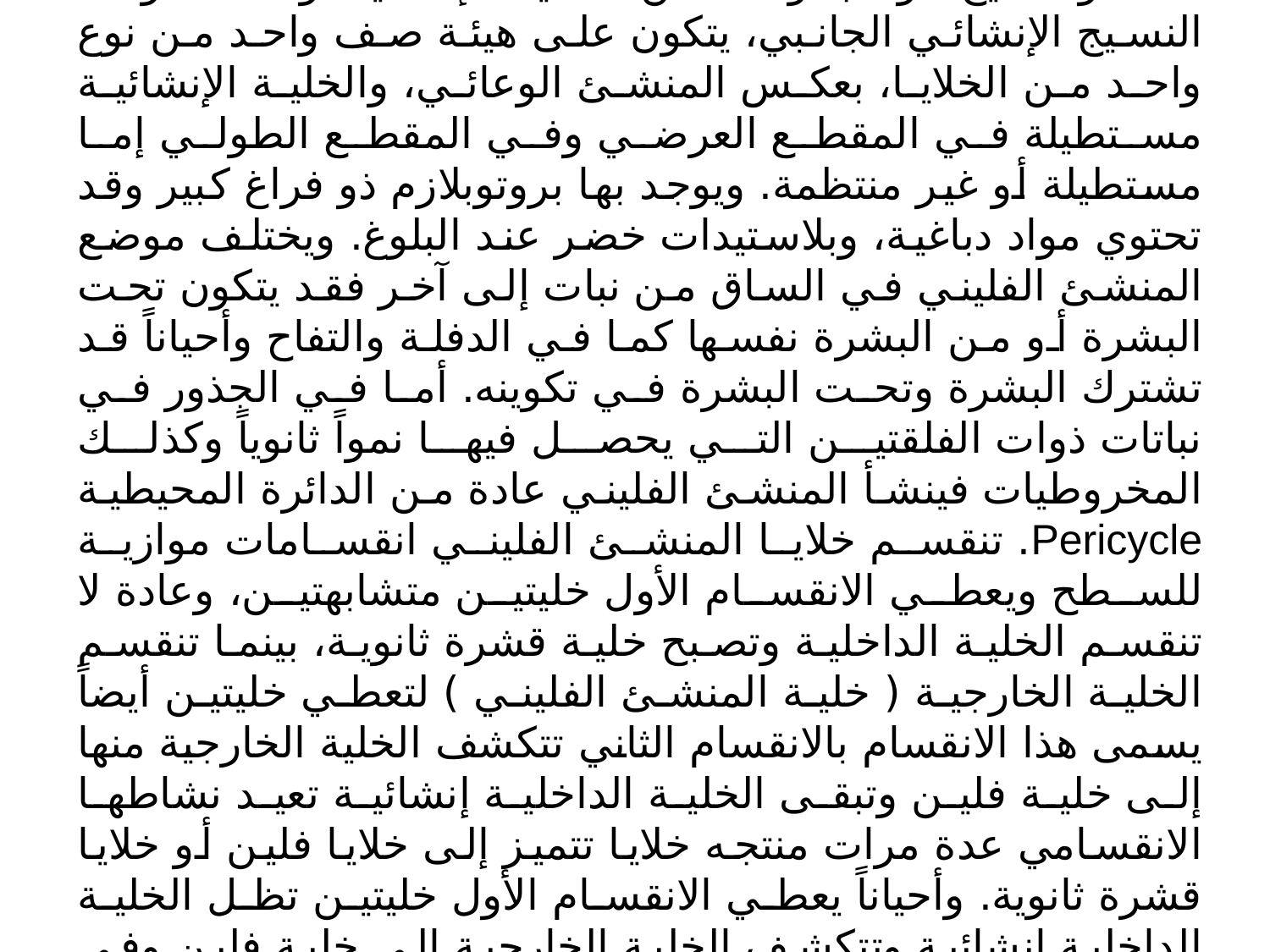

2 ـ المنشئ الفليني ( Cork cambium ) Phellogen
هو نسيج أو مجموعة من الخلايا الإنشائية وأحد مكونات النسيج الإنشائي الجانبي، يتكون على هيئة صف واحد من نوع واحد من الخلايا، بعكس المنشئ الوعائي، والخلية الإنشائية مستطيلة في المقطع العرضي وفي المقطع الطولي إما مستطيلة أو غير منتظمة. ويوجد بها بروتوبلازم ذو فراغ كبير وقد تحتوي مواد دباغية، وبلاستيدات خضر عند البلوغ. ويختلف موضع المنشئ الفليني في الساق من نبات إلى آخر فقد يتكون تحت البشرة أو من البشرة نفسها كما في الدفلة والتفاح وأحياناً قد تشترك البشرة وتحت البشرة في تكوينه. أما في الجذور في نباتات ذوات الفلقتين التي يحصل فيها نمواً ثانوياً وكذلك المخروطيات فينشأ المنشئ الفليني عادة من الدائرة المحيطية Pericycle. تنقسم خلايا المنشئ الفليني انقسامات موازية للسطح ويعطي الانقسام الأول خليتين متشابهتين، وعادة لا تنقسم الخلية الداخلية وتصبح خلية قشرة ثانوية، بينما تنقسم الخلية الخارجية ( خلية المنشئ الفليني ) لتعطي خليتين أيضاً يسمى هذا الانقسام بالانقسام الثاني تتكشف الخلية الخارجية منها إلى خلية فلين وتبقى الخلية الداخلية إنشائية تعيد نشاطها الانقسامي عدة مرات منتجه خلايا تتميز إلى خلايا فلين أو خلايا قشرة ثانوية. وأحياناً يعطي الانقسام الأول خليتين تظل الخلية الداخلية إنشائية وتتكشف الخلية الخارجية إلى خلية فلين وفي الانقسام الثاني تتكشف الخلية الداخلية إلى خلية قشرة ثانوية ( شكل 109 ).